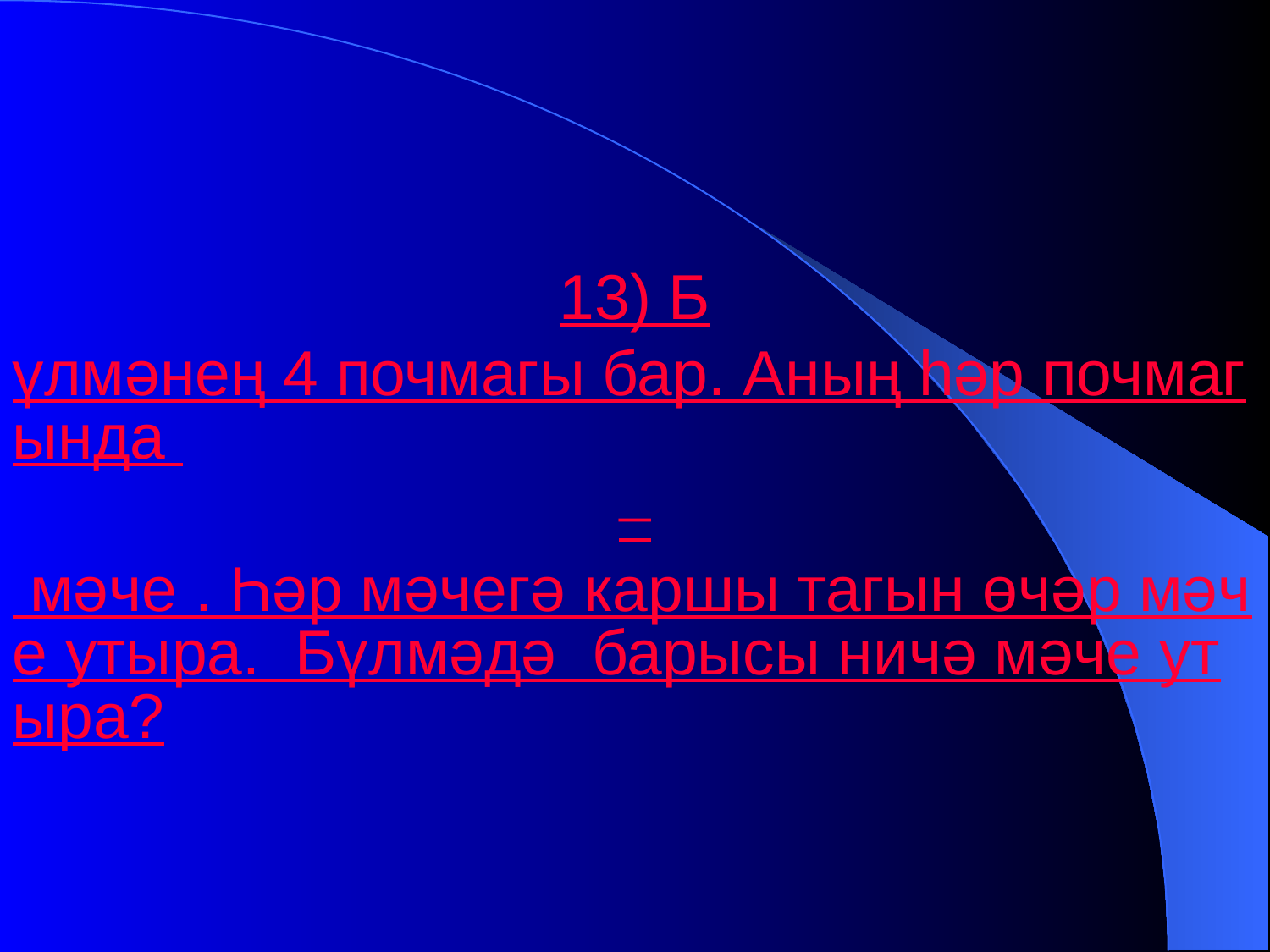

13) Бүлмәнең 4 почмагы бар. Аның һәр почмагында – мәче . Һәр мәчегә каршы тагын өчәр мәче утыра.  Бүлмәдә  барысы ничә мәче утыра?